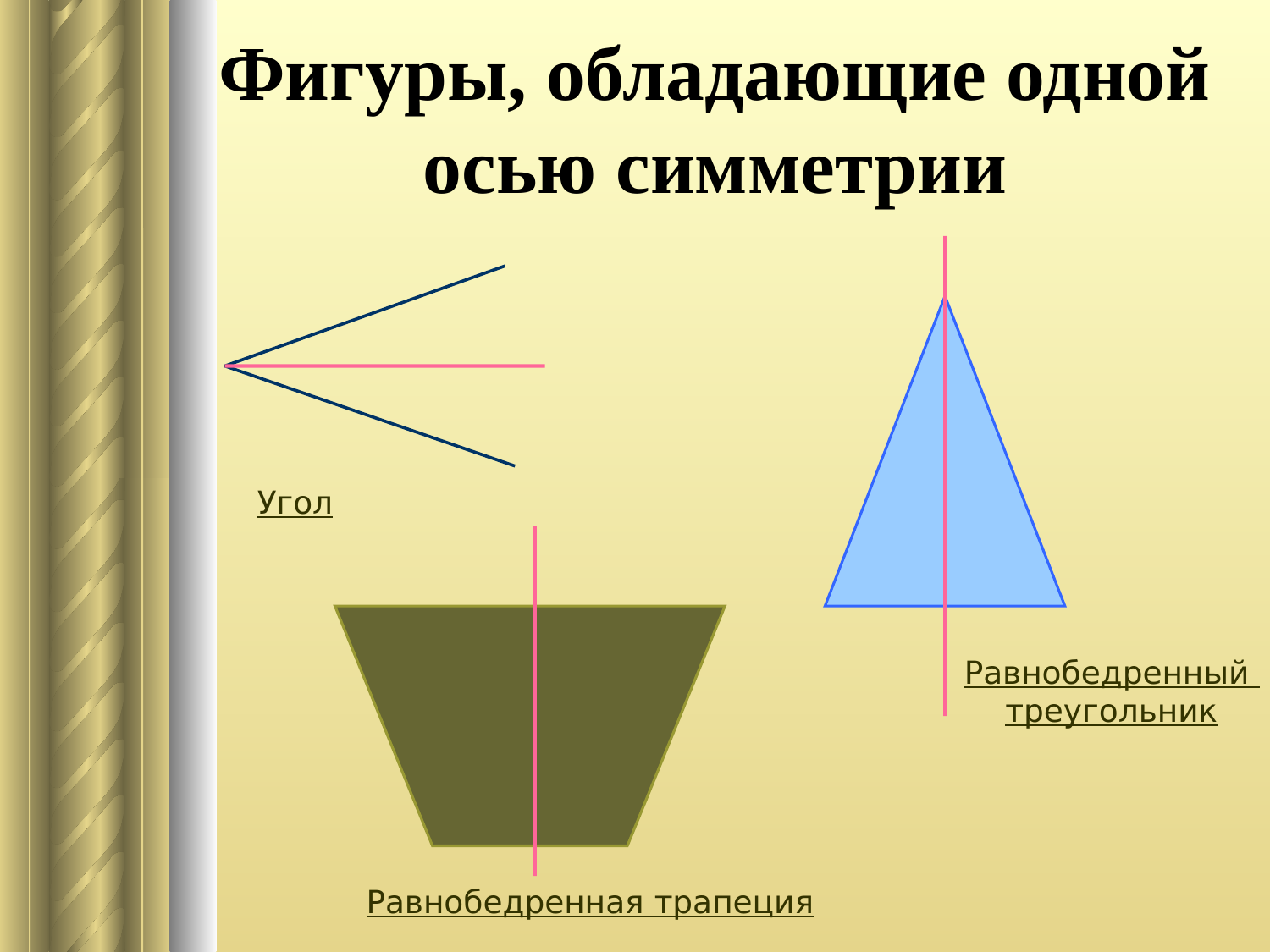

Фигуры, обладающие одной осью симметрии

Угол

Равнобедренный
треугольник
Равнобедренная трапеция